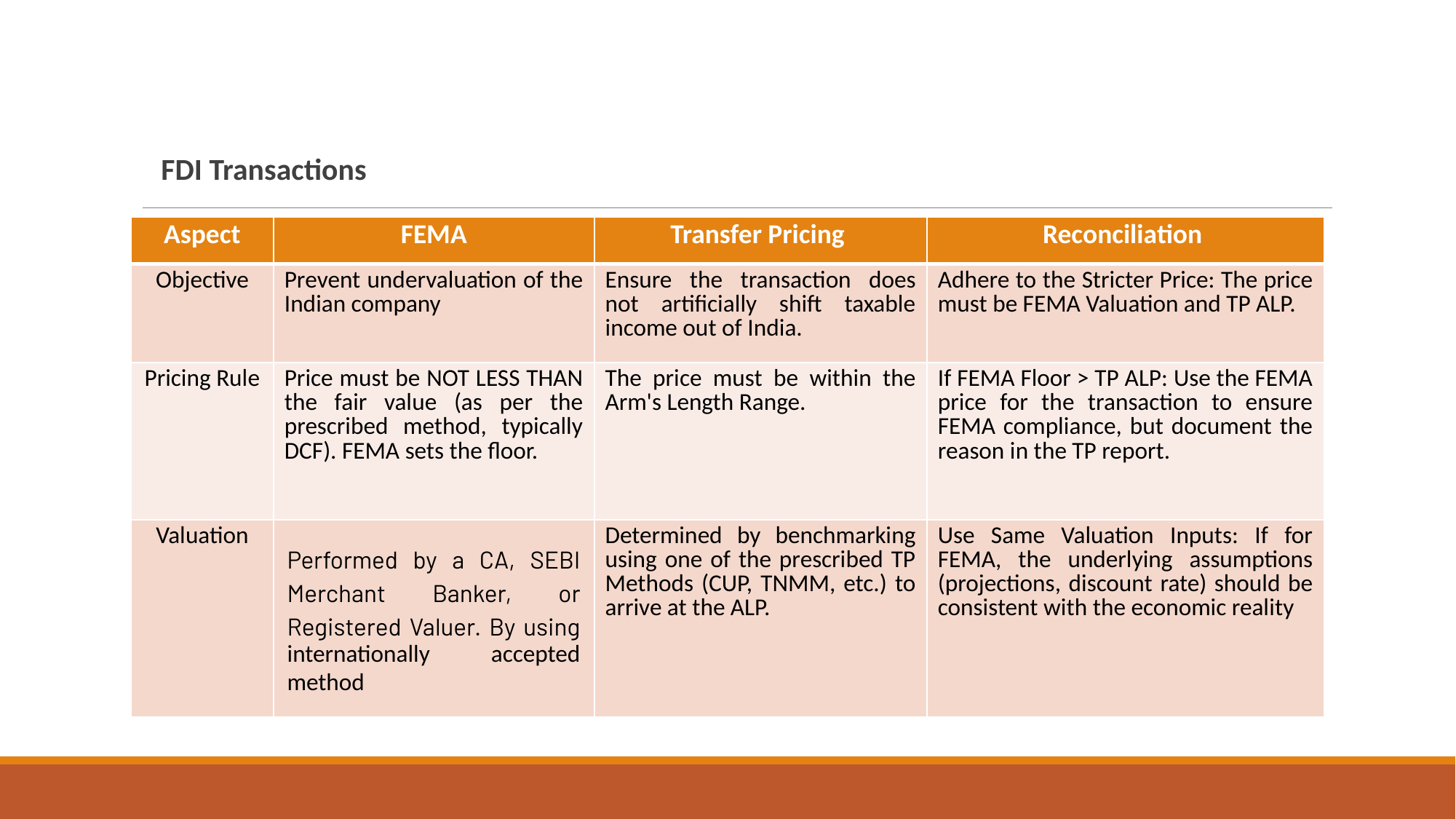

FDI Transactions
| Aspect | FEMA | Transfer Pricing | Reconciliation |
| --- | --- | --- | --- |
| Objective | Prevent undervaluation of the Indian company | Ensure the transaction does not artificially shift taxable income out of India. | Adhere to the Stricter Price: The price must be FEMA Valuation and TP ALP. |
| Pricing Rule | Price must be NOT LESS THAN the fair value (as per the prescribed method, typically DCF). FEMA sets the floor. | The price must be within the Arm's Length Range. | If FEMA Floor > TP ALP: Use the FEMA price for the transaction to ensure FEMA compliance, but document the reason in the TP report. |
| Valuation | Performed by a CA, SEBI Merchant Banker, or Registered Valuer. By using internationally accepted method | Determined by benchmarking using one of the prescribed TP Methods (CUP, TNMM, etc.) to arrive at the ALP. | Use Same Valuation Inputs: If for FEMA, the underlying assumptions (projections, discount rate) should be consistent with the economic reality |